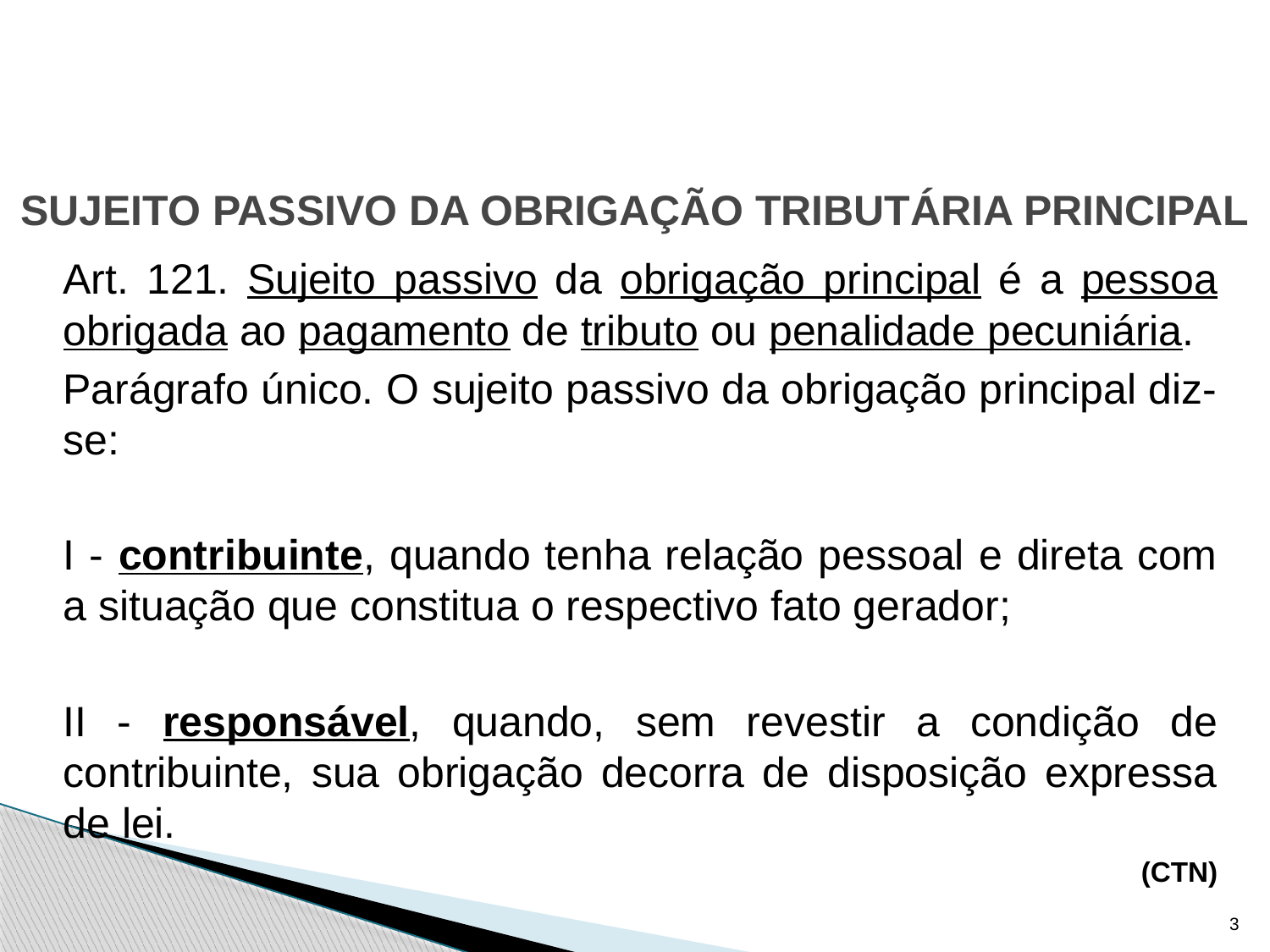

# SUJEITO PASSIVO DA OBRIGAÇÃO TRIBUTÁRIA PRINCIPAL
	Art. 121. Sujeito passivo da obrigação principal é a pessoa obrigada ao pagamento de tributo ou penalidade pecuniária.
	Parágrafo único. O sujeito passivo da obrigação principal diz-se:

	I - contribuinte, quando tenha relação pessoal e direta com a situação que constitua o respectivo fato gerador;

	II - responsável, quando, sem revestir a condição de contribuinte, sua obrigação decorra de disposição expressa de lei.
(CTN)

3